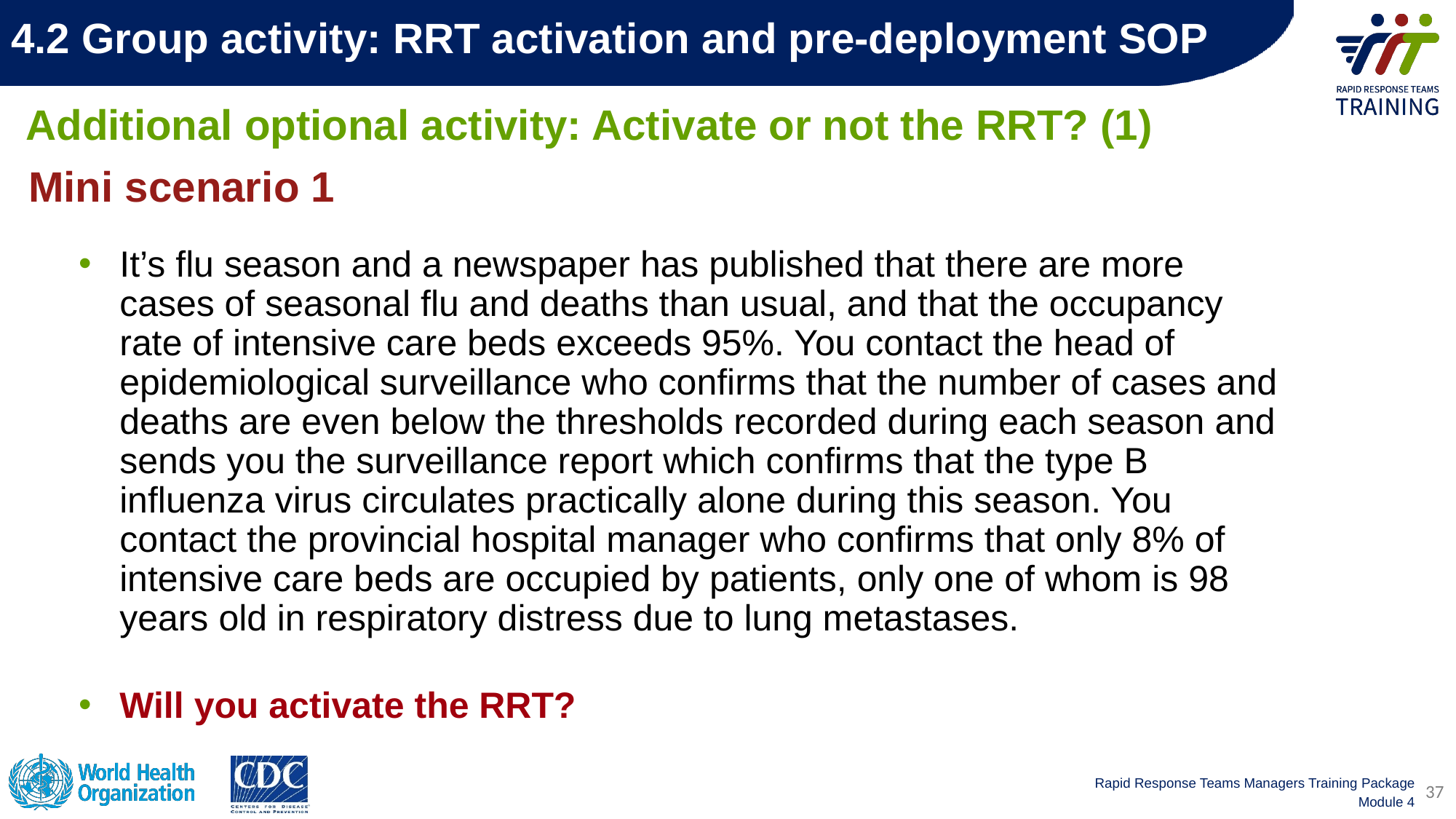

4.2 Group activity: RRT activation and pre-deployment SOP  ​
# Additional optional activity: Activate or not the RRT? (1)
Mini scenario 1
It’s flu season and a newspaper has published that there are more cases of seasonal flu and deaths than usual, and that the occupancy rate of intensive care beds exceeds 95%. You contact the head of epidemiological surveillance who confirms that the number of cases and deaths are even below the thresholds recorded during each season and sends you the surveillance report which confirms that the type B influenza virus circulates practically alone during this season. You contact the provincial hospital manager who confirms that only 8% of intensive care beds are occupied by patients, only one of whom is 98 years old in respiratory distress due to lung metastases.

Will you activate the RRT?

37